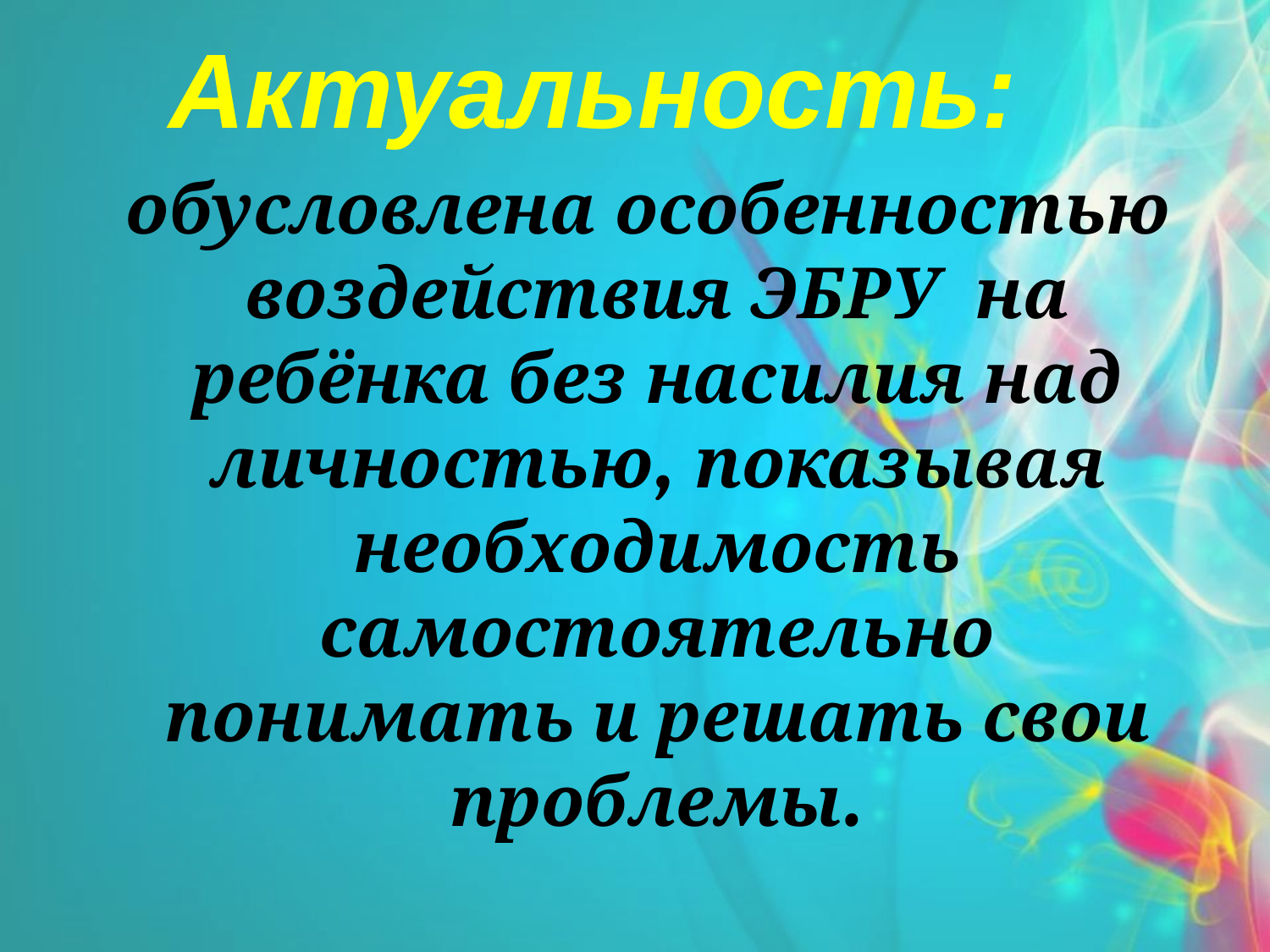

Актуальность:
обусловлена особенностью  воздействия ЭБРУ  на ребёнка без насилия над личностью, показывая необходимость самостоятельно понимать и решать свои проблемы.